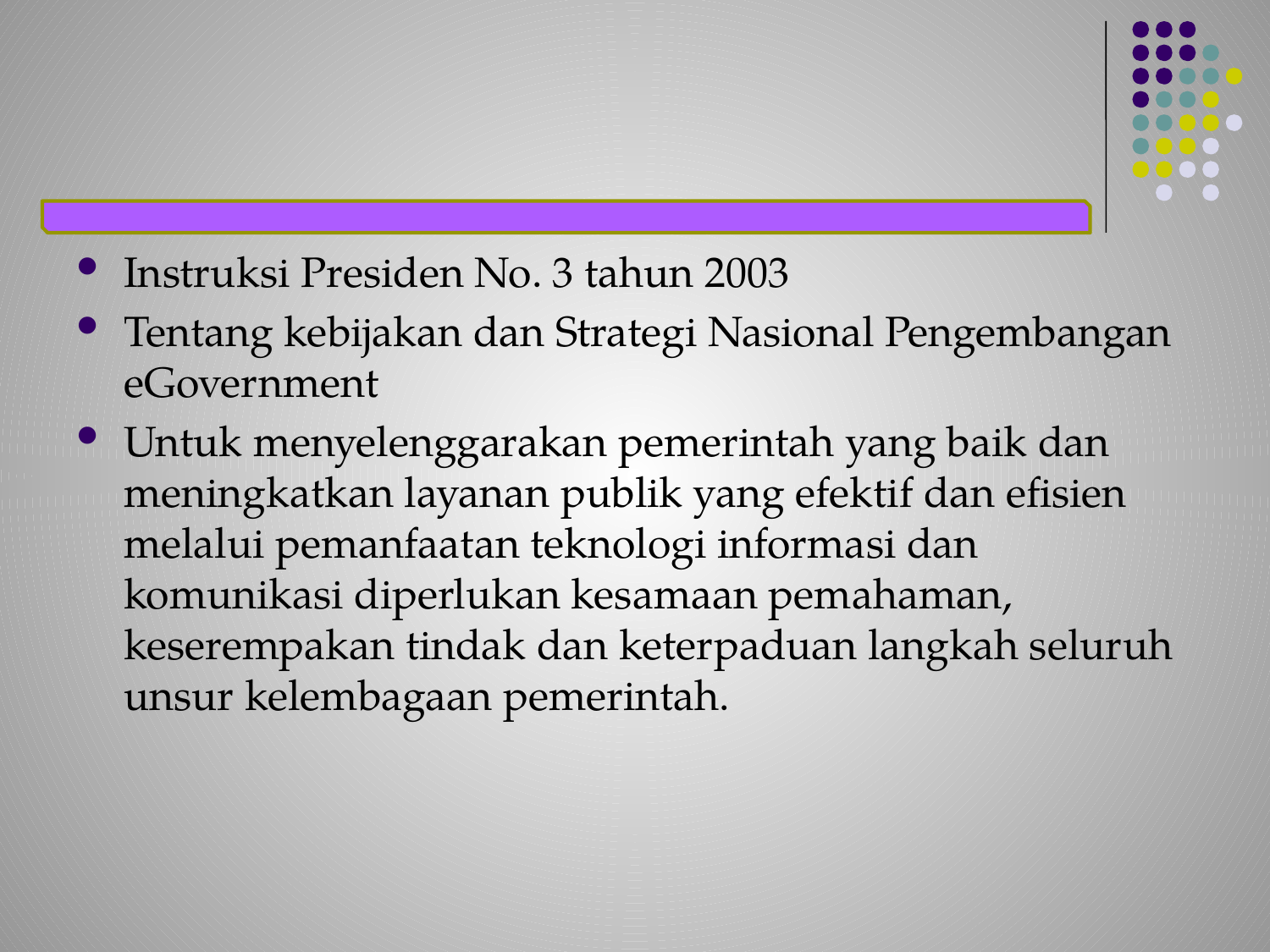

#

Instruksi Presiden No. 3 tahun 2003
Tentang kebijakan dan Strategi Nasional Pengembangan eGovernment
Untuk menyelenggarakan pemerintah yang baik dan meningkatkan layanan publik yang efektif dan efisien melalui pemanfaatan teknologi informasi dan komunikasi diperlukan kesamaan pemahaman, keserempakan tindak dan keterpaduan langkah seluruh unsur kelembagaan pemerintah.